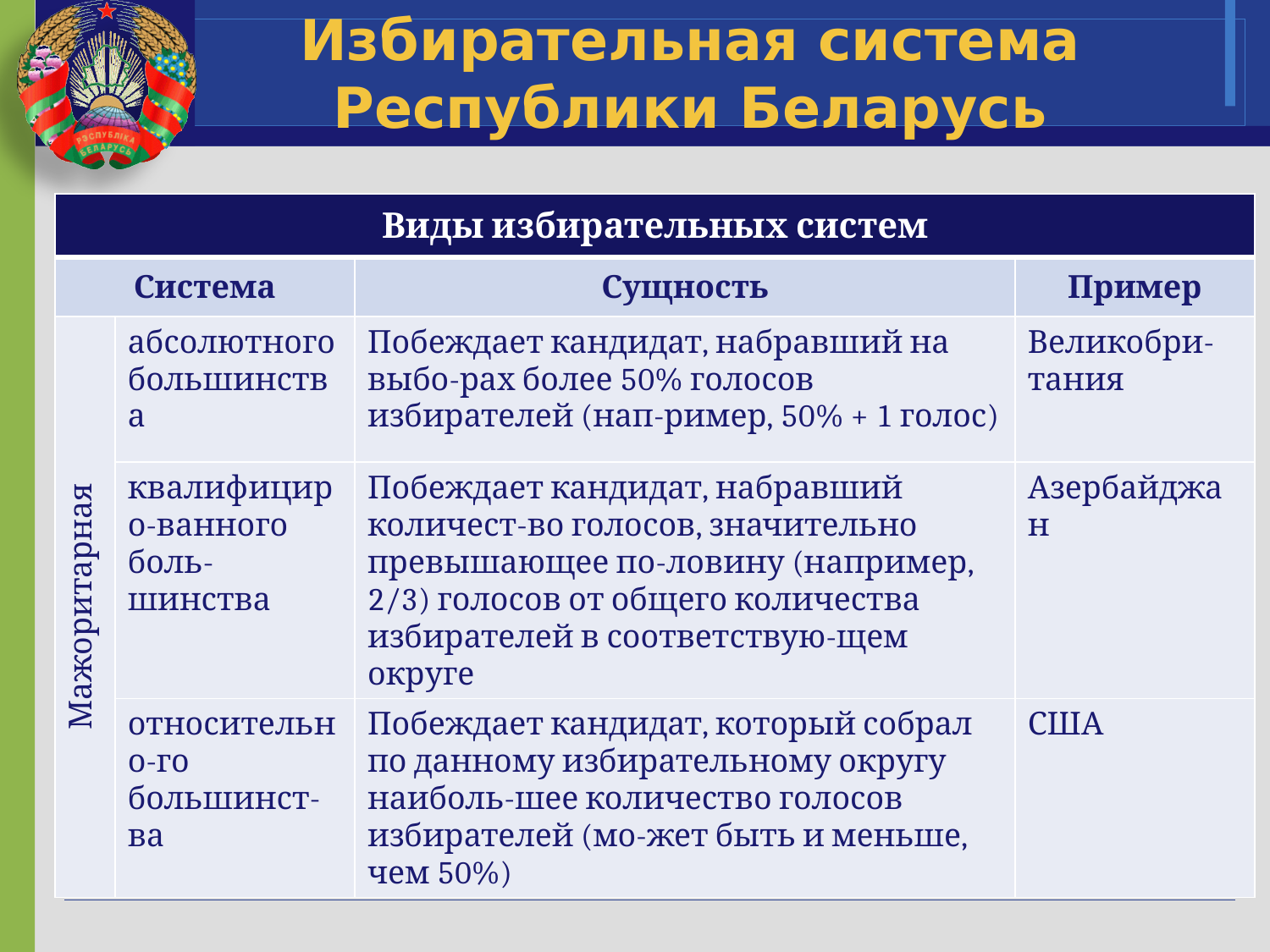

# Избирательная система Республики Беларусь
| Виды избирательных систем |  |  |  |
| --- | --- | --- | --- |
| Система |  | Сущность | Пример |
| Мажоритарная | абсолютного большинства | Побеждает кандидат, набравший на выбо-рах более 50% голосов избирателей (нап-ример, 50% + 1 голос) | Великобри-тания |
|  | квалифициро-ванного боль-шинства | Побеждает кандидат, набравший количест-во голосов, значительно превышающее по-ловину (например, 2/3) голосов от общего количества избирателей в соответствую-щем округе | Азербайджан |
|  | относительно-го большинст-ва | Побеждает кандидат, который собрал по данному избирательному округу наиболь-шее количество голосов избирателей (мо-жет быть и меньше, чем 50%) | США |